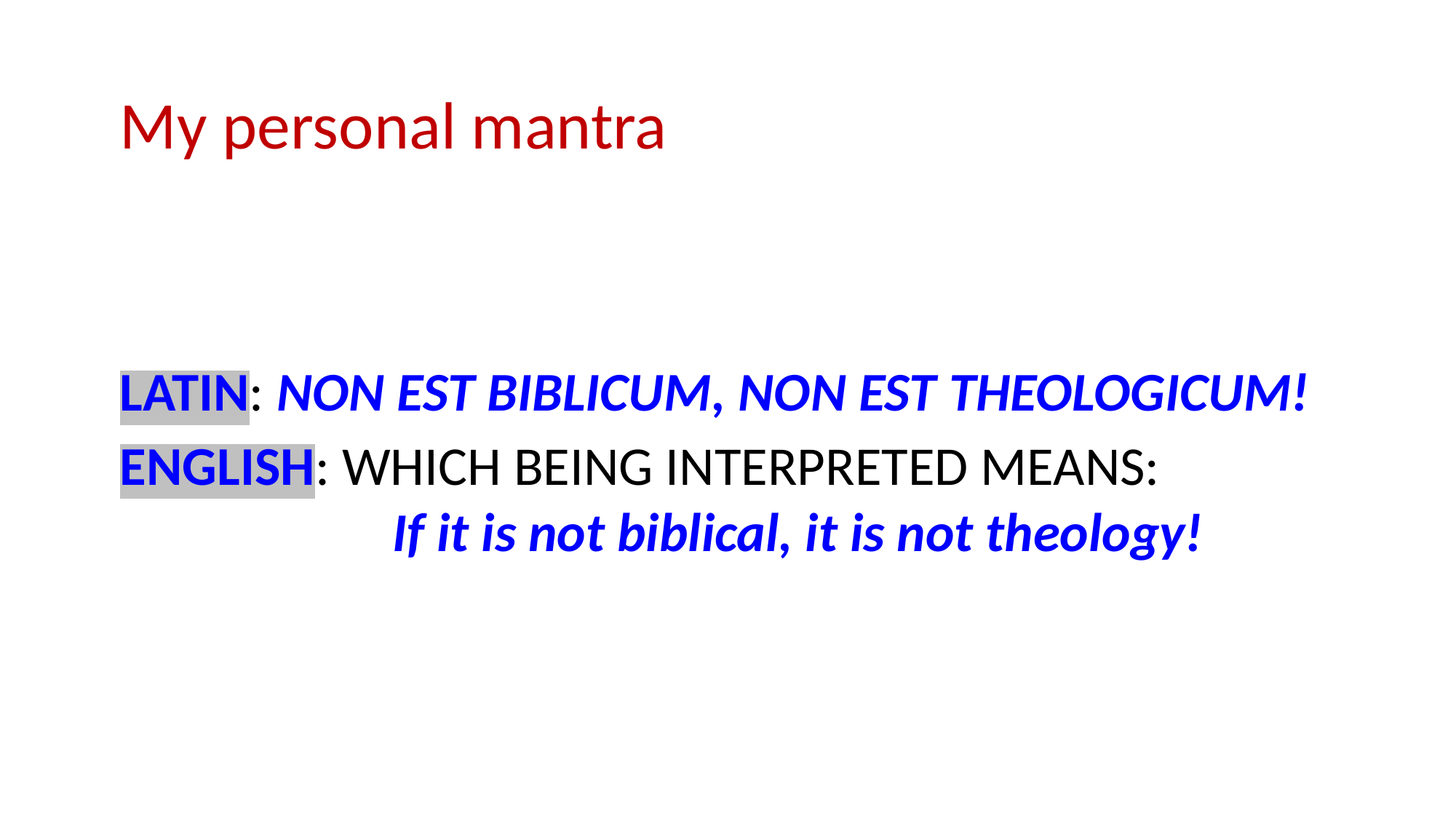

# My personal mantra
LATIN: NON EST BIBLICUM, NON EST THEOLOGICUM!
ENGLISH: WHICH BEING INTERPRETED MEANS:
		If it is not biblical, it is not theology!